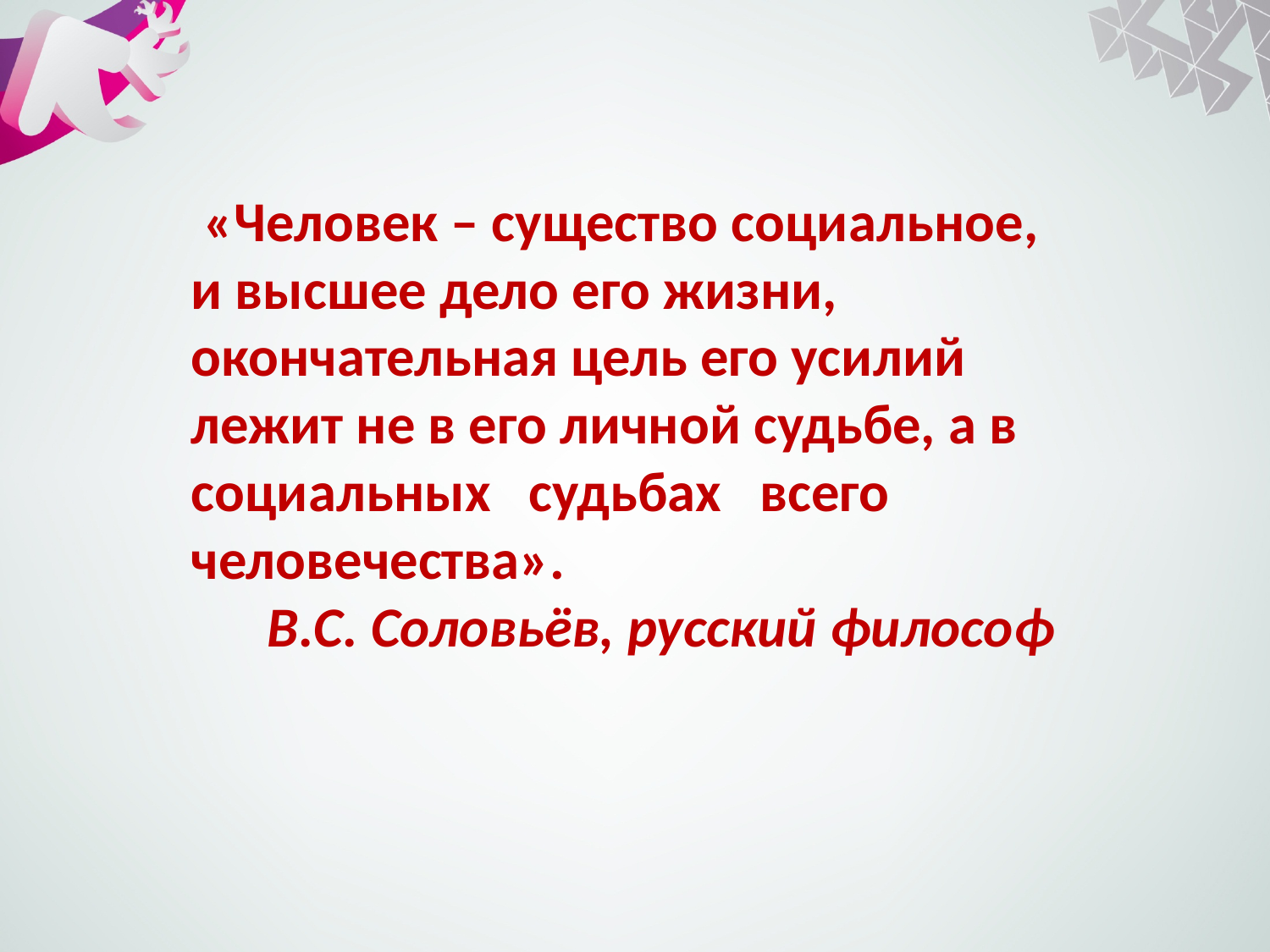

«Человек – существо социальное, и высшее дело его жизни, окончательная цель его усилий лежит не в его личной судьбе, а в социальных   судьбах   всего человечества».
      В.С. Соловьёв, русский философ